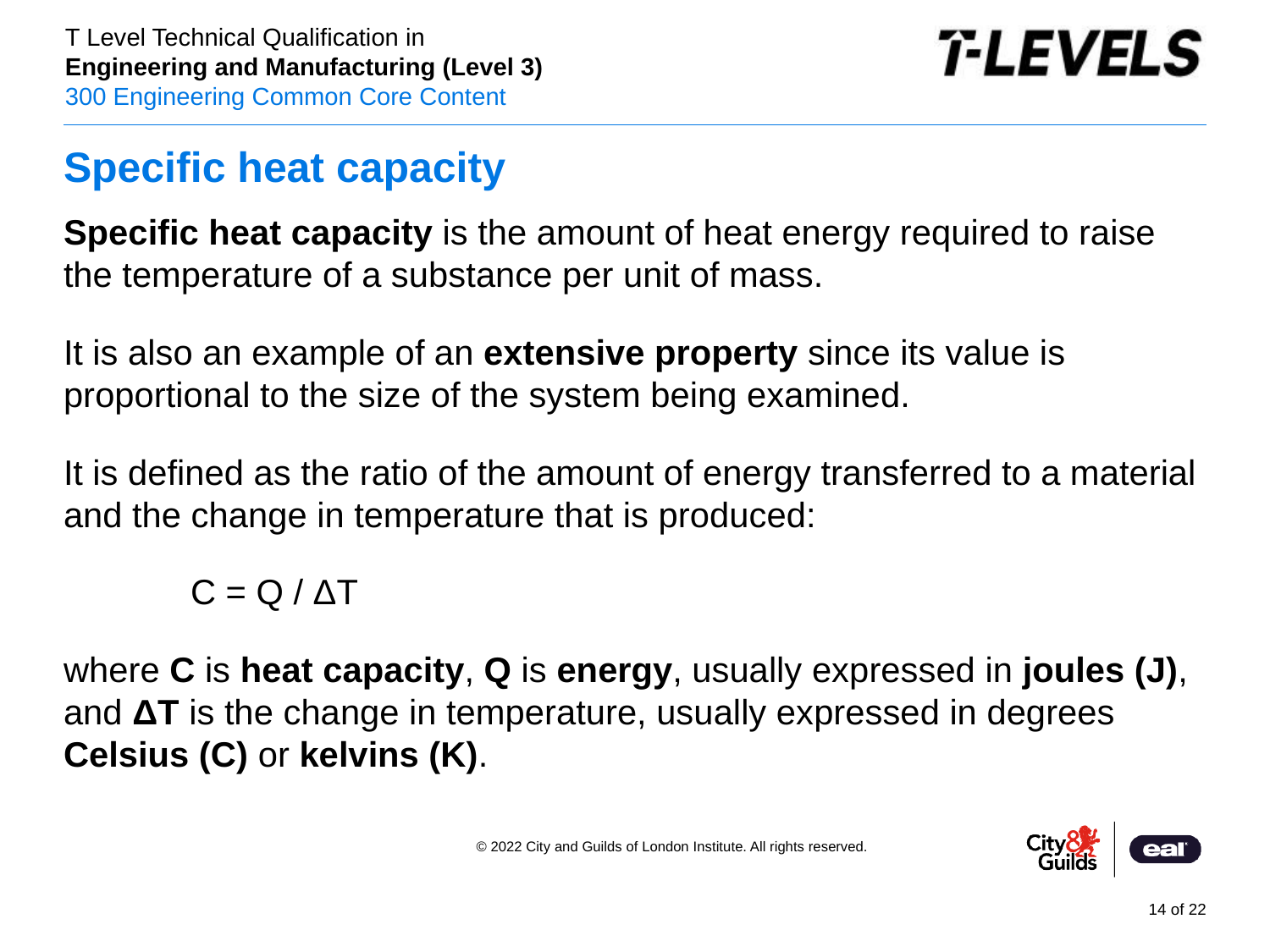

# Specific heat capacity
Specific heat capacity is the amount of heat energy required to raise the temperature of a substance per unit of mass.
It is also an example of an extensive property since its value is proportional to the size of the system being examined.
It is defined as the ratio of the amount of energy transferred to a material and the change in temperature that is produced:
	C = Q / ΔT
where C is heat capacity, Q is energy, usually expressed in joules (J), and ΔT is the change in temperature, usually expressed in degrees Celsius (C) or kelvins (K).